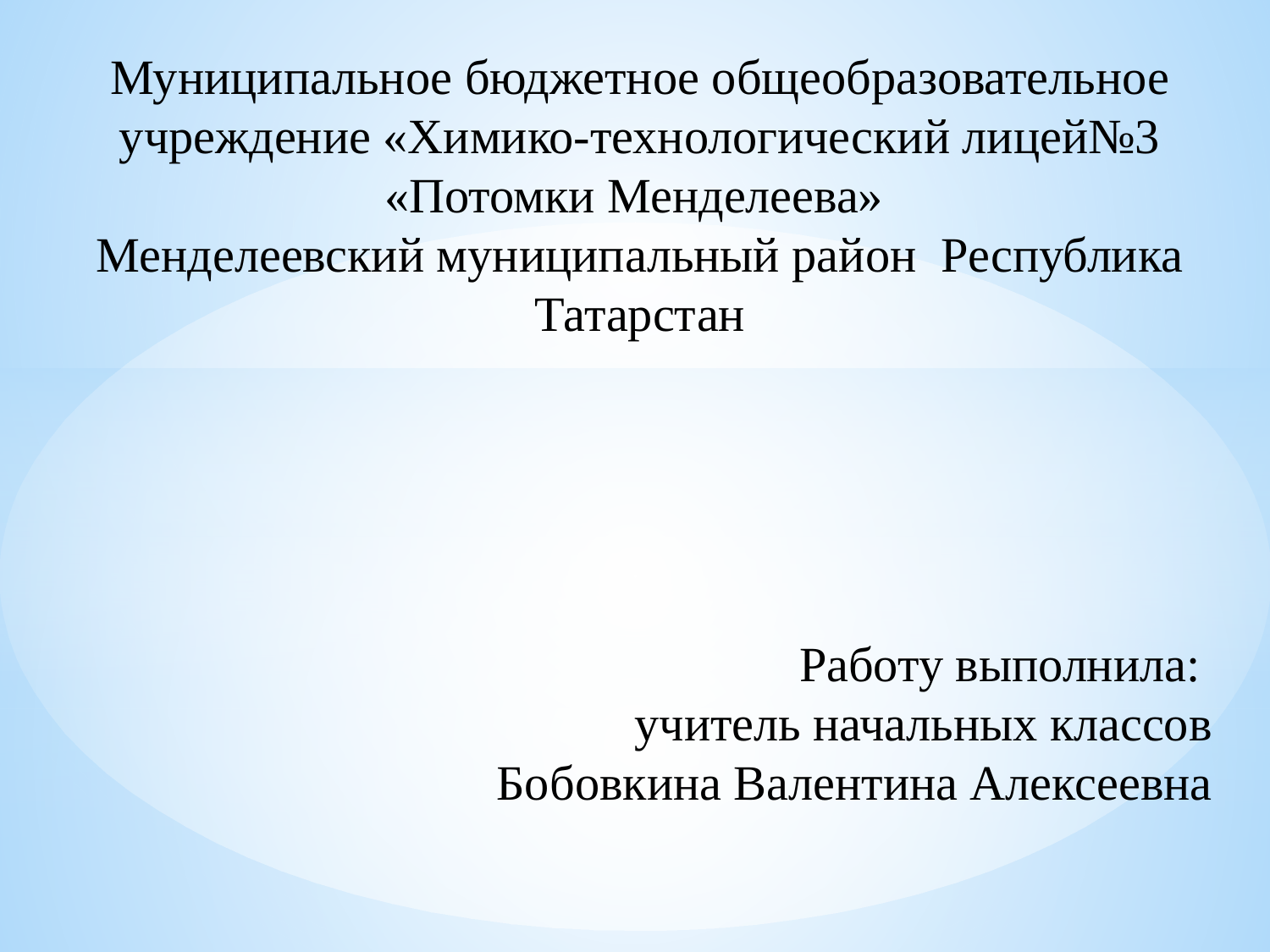

# Муниципальное бюджетное общеобразовательное учреждение «Химико-технологический лицей№3 «Потомки Менделеева» Менделеевский муниципальный район  Республика Татарстан
Работу выполнила:
учитель начальных классов
Бобовкина Валентина Алексеевна